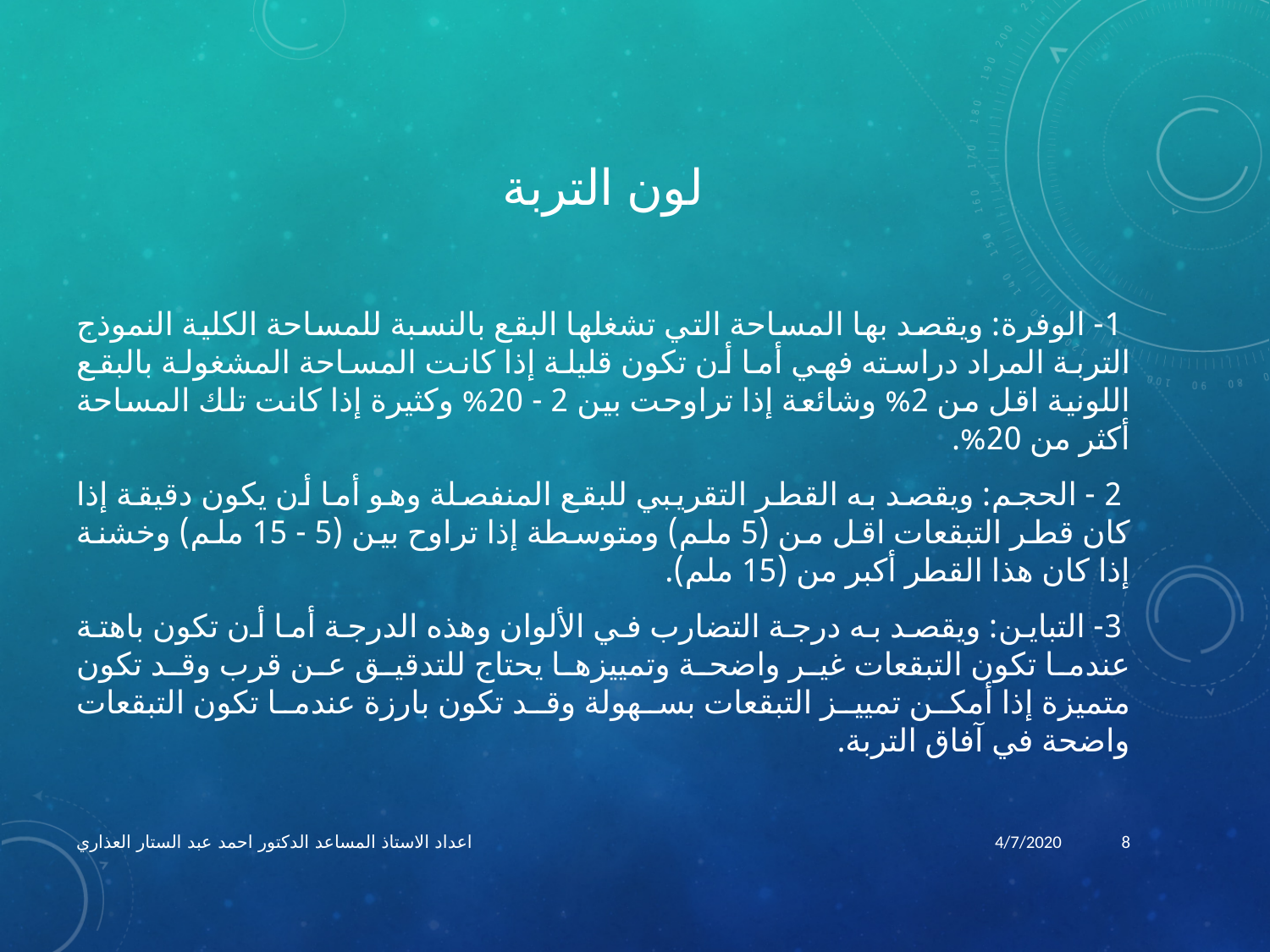

# لون التربة
 1- الوفرة: ويقصد بها المساحة التي تشغلها البقع بالنسبة للمساحة الكلية النموذج التربة المراد دراسته فهي أما أن تكون قليلة إذا كانت المساحة المشغولة بالبقع اللونية اقل من 2% وشائعة إذا تراوحت بين 2 - 20% وكثيرة إذا كانت تلك المساحة أكثر من 20%.
 2 - الحجم: ويقصد به القطر التقريبي للبقع المنفصلة وهو أما أن يكون دقيقة إذا كان قطر التبقعات اقل من (5 ملم) ومتوسطة إذا تراوح بين (5 - 15 ملم) وخشنة إذا كان هذا القطر أكبر من (15 ملم).
 3- التباين: ويقصد به درجة التضارب في الألوان وهذه الدرجة أما أن تكون باهتة عندما تكون التبقعات غير واضحة وتمييزها يحتاج للتدقيق عن قرب وقد تكون متميزة إذا أمكن تمييز التبقعات بسهولة وقد تكون بارزة عندما تكون التبقعات واضحة في آفاق التربة.

اعداد الاستاذ المساعد الدكتور احمد عبد الستار العذاري
4/7/2020
8